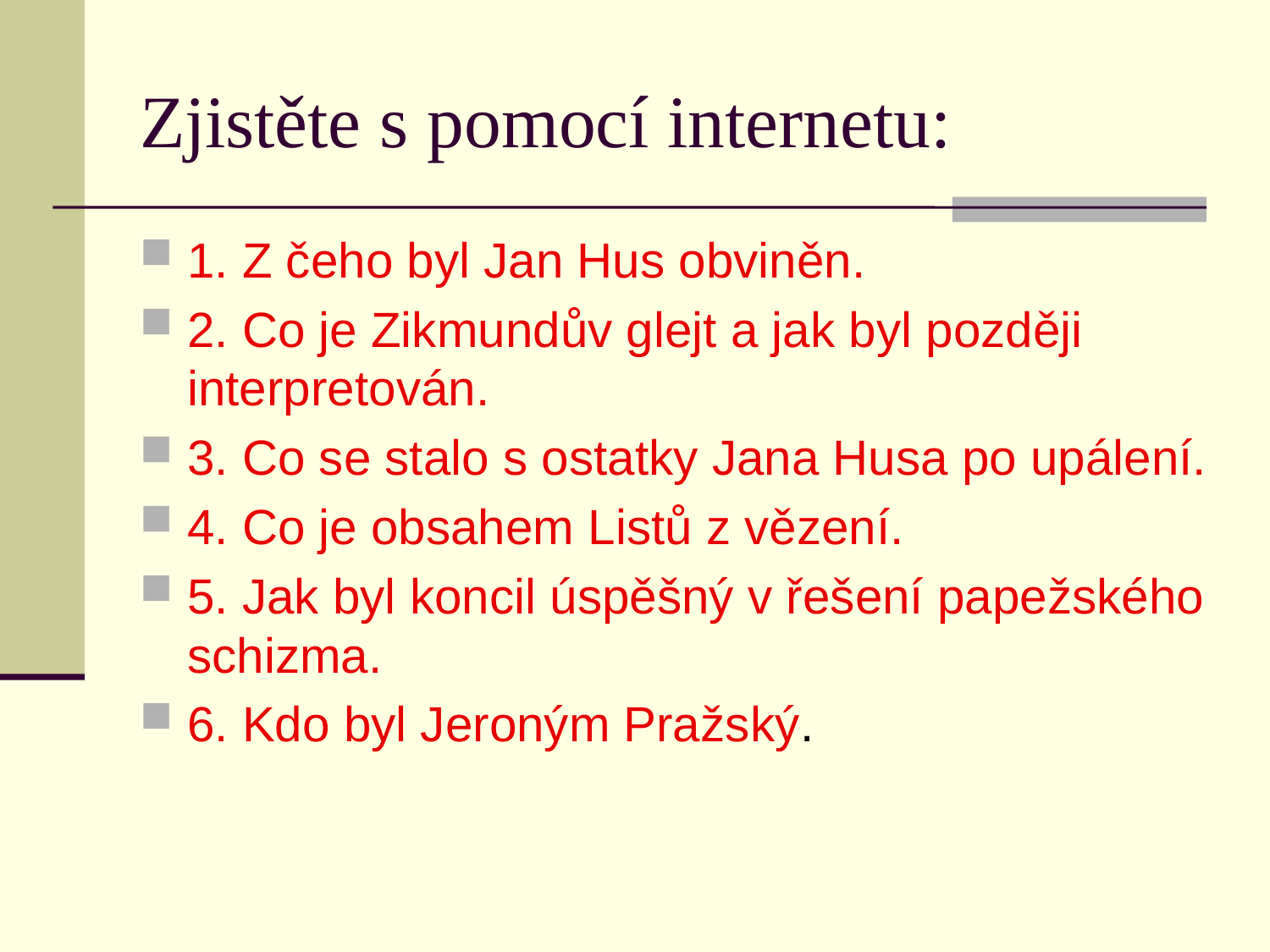

# Zjistěte s pomocí internetu:
1. Z čeho byl Jan Hus obviněn.
2. Co je Zikmundův glejt a jak byl později interpretován.
3. Co se stalo s ostatky Jana Husa po upálení.
4. Co je obsahem Listů z vězení.
5. Jak byl koncil úspěšný v řešení papežského schizma.
6. Kdo byl Jeroným Pražský.